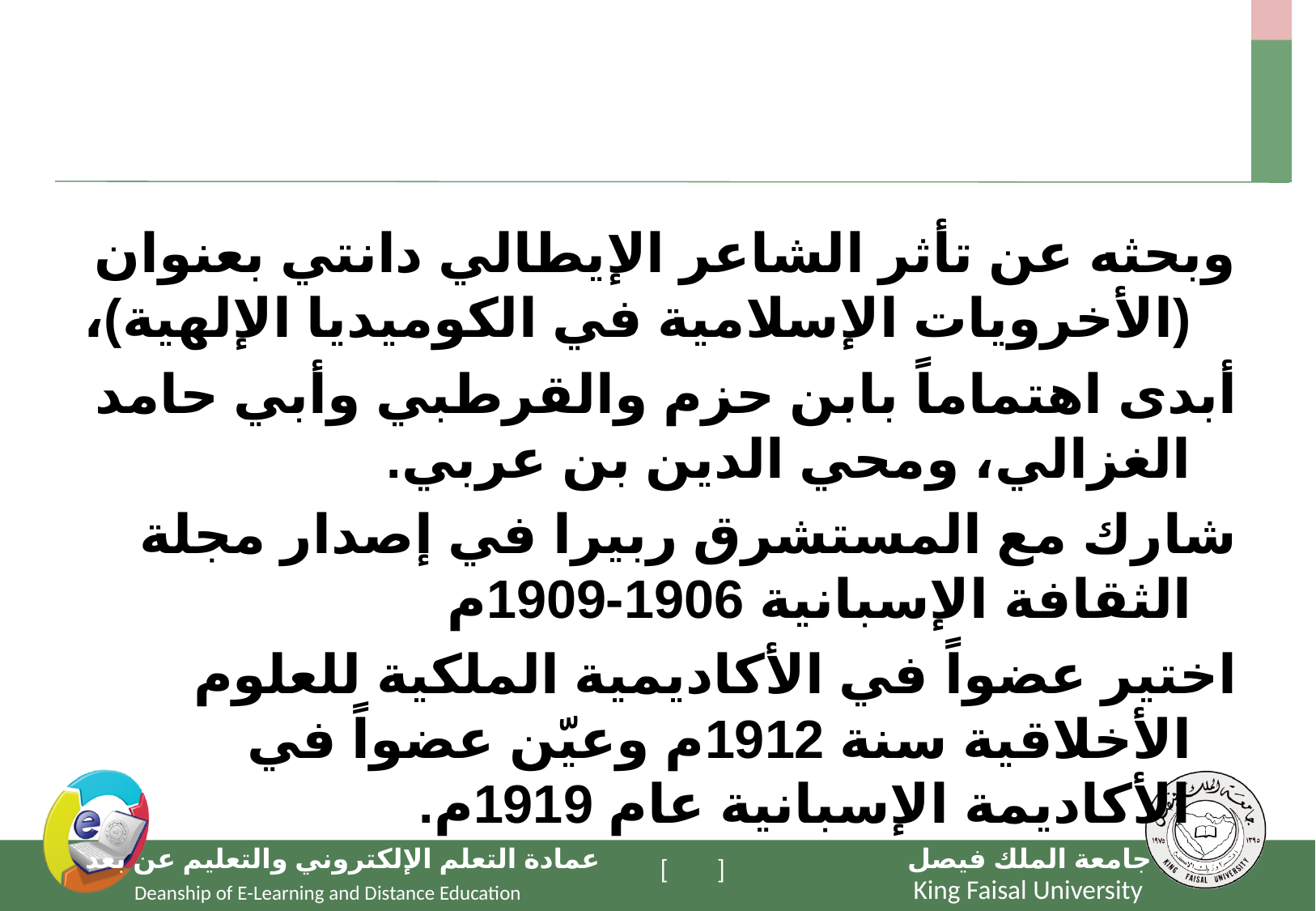

#
وبحثه عن تأثر الشاعر الإيطالي دانتي بعنوان (الأخرويات الإسلامية في الكوميديا الإلهية)،
أبدى اهتماماً بابن حزم والقرطبي وأبي حامد الغزالي، ومحي الدين بن عربي.
شارك مع المستشرق ربيرا في إصدار مجلة الثقافة الإسبانية 1906-1909م
اختير عضواً في الأكاديمية الملكية للعلوم الأخلاقية سنة 1912م وعيّن عضواً في الأكاديمة الإسبانية عام 1919م.